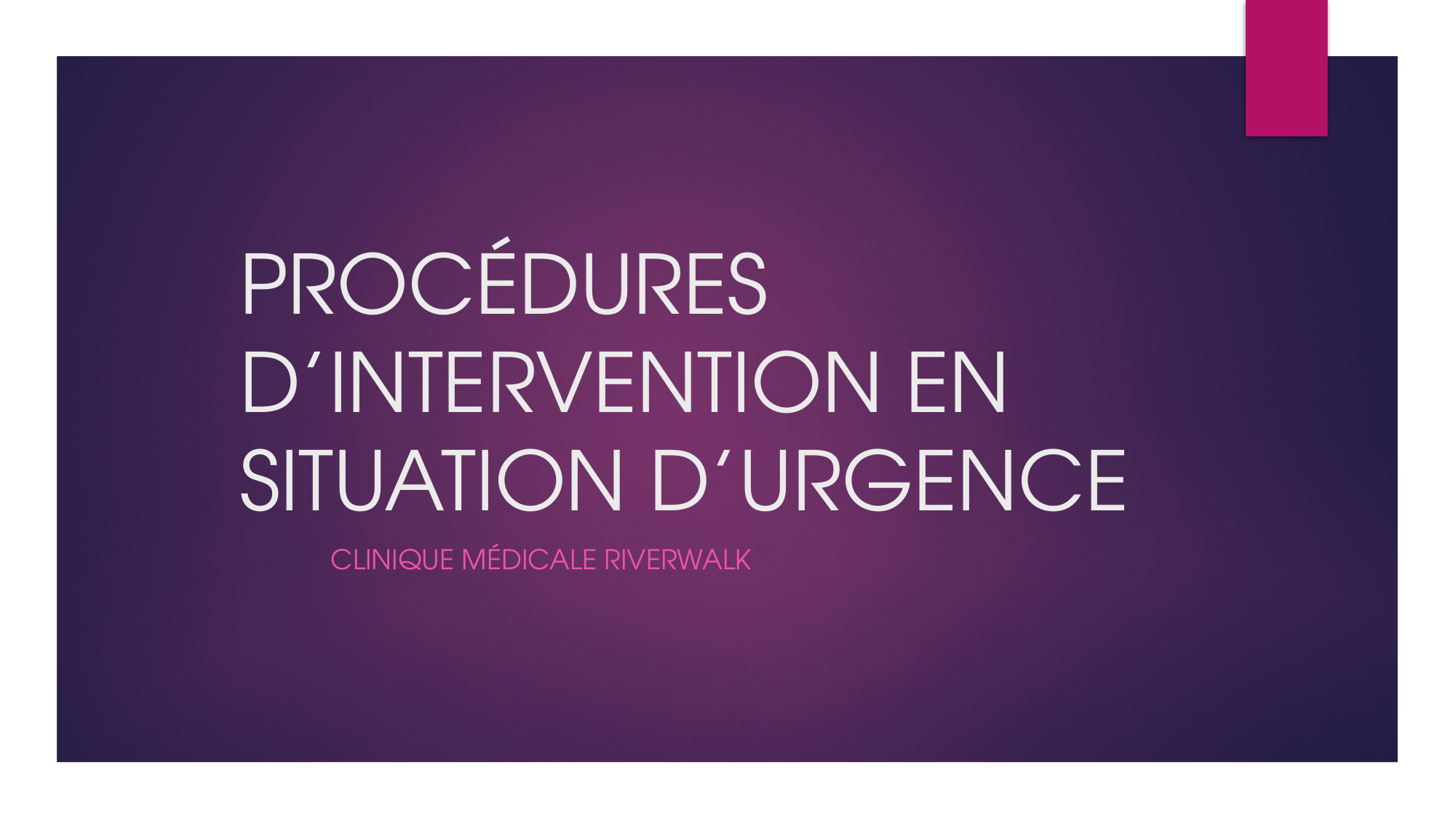

# Procédures d’Intervention en Situation d’Urgence
Clinique médicale Riverwalk